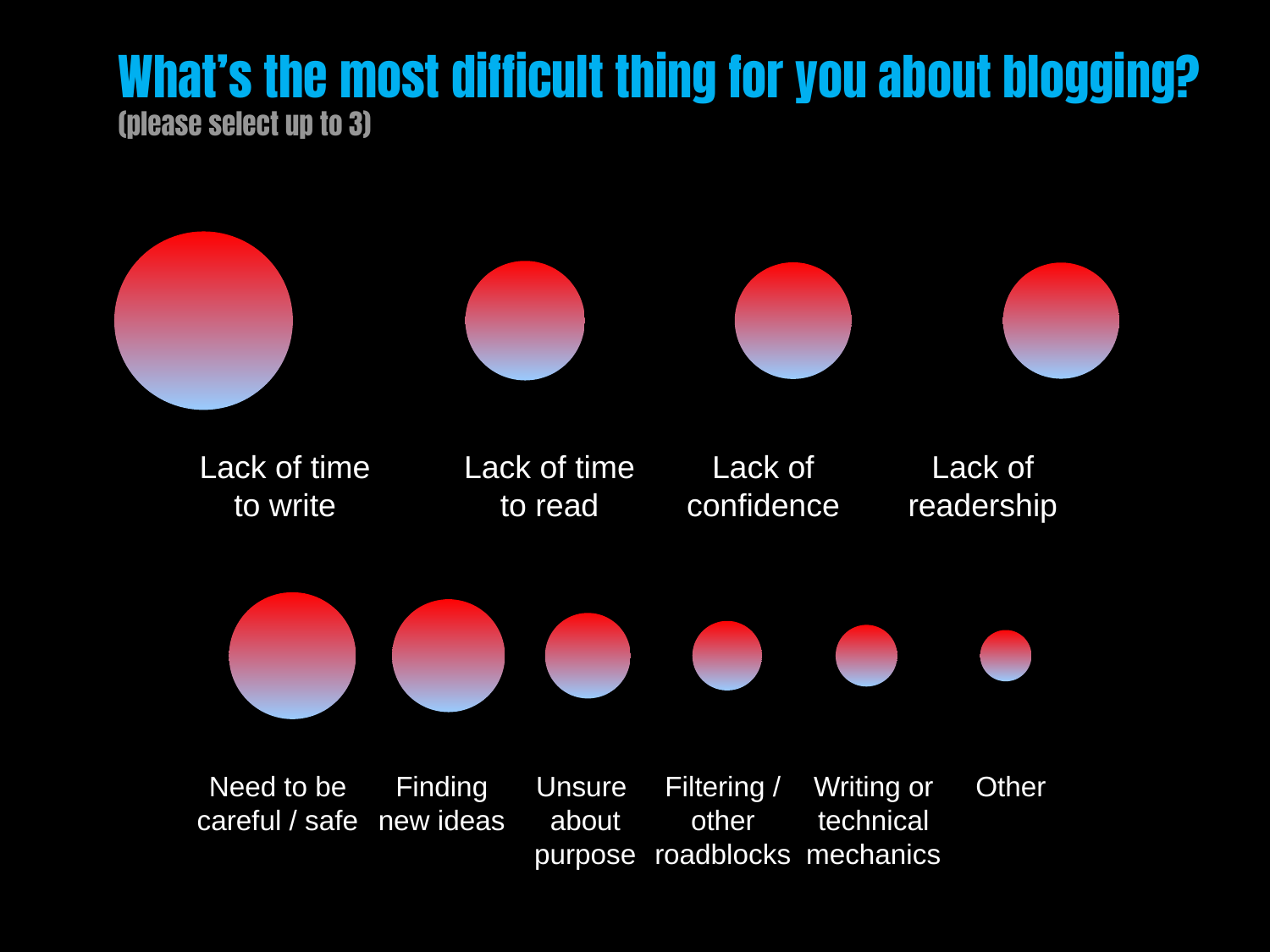

What’s the most difficult thing for you about blogging?
(please select up to 3)

### Chart

| Category | Y-Values |
|---|---|
Lack of time
to write
Lack of time
to read
Lack of
confidence
Lack of
readership

### Chart

| Category | Y-Values |
|---|---|
Need to be
careful / safe
Finding
new ideas
Unsure
about
purpose
Filtering /
other
roadblocks
Writing or
technical
mechanics
Other